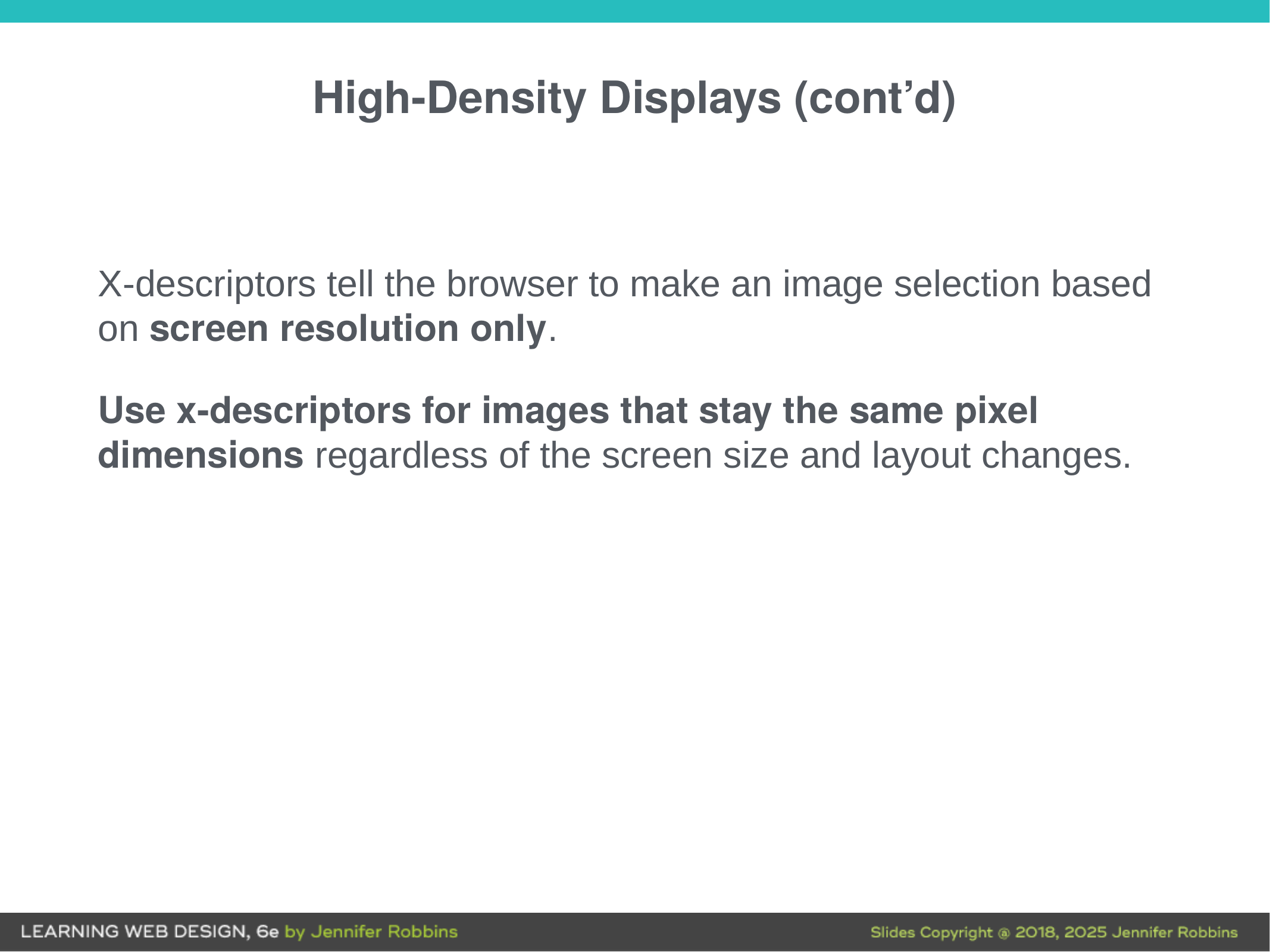

# High-Density Displays (cont’d)
X-descriptors tell the browser to make an image selection based on screen resolution only.
Use x-descriptors for images that stay the same pixel dimensions regardless of the screen size and layout changes.